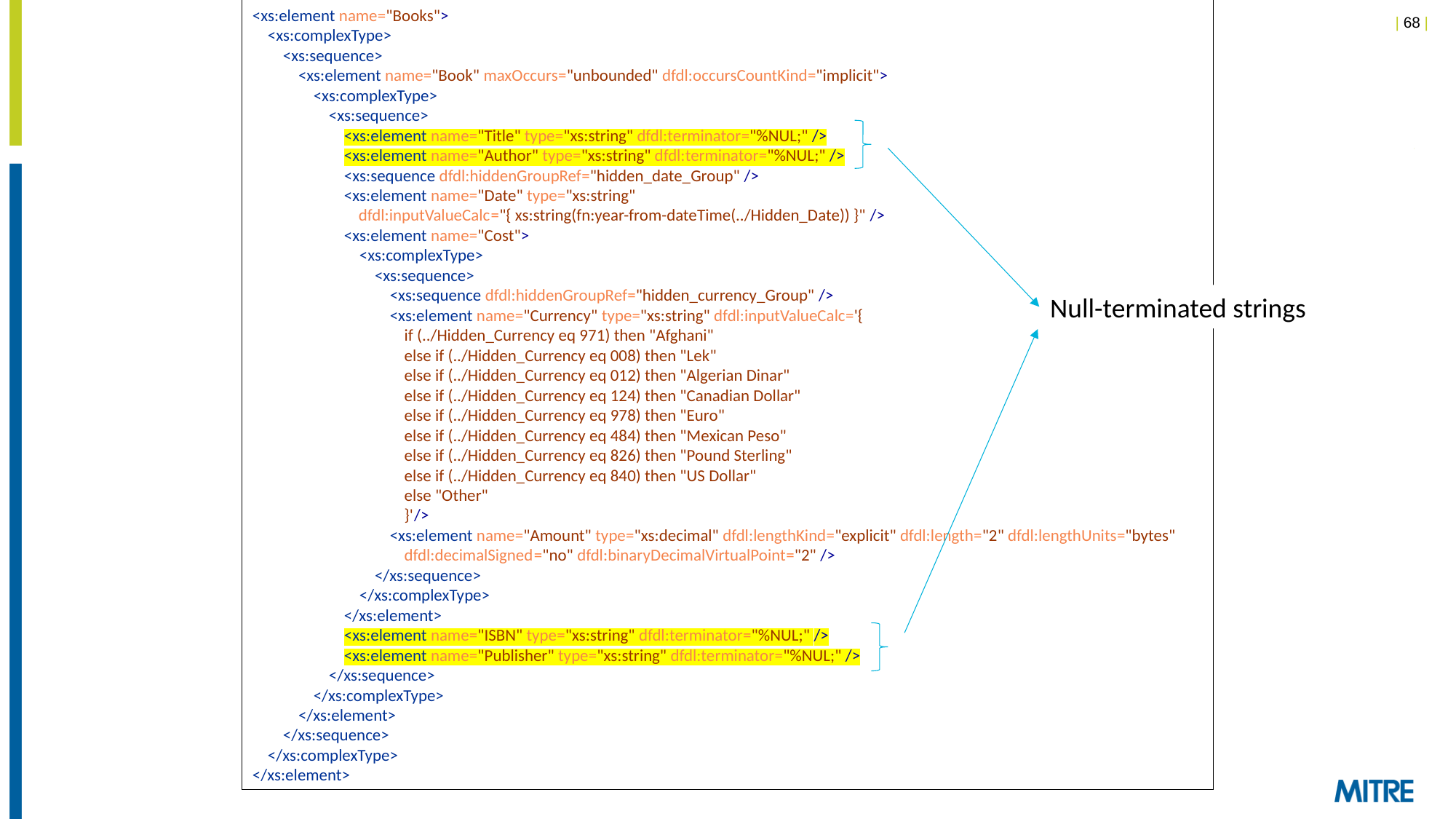

<xs:element name="Books">
    <xs:complexType>
        <xs:sequence>
            <xs:element name="Book" maxOccurs="unbounded" dfdl:occursCountKind="implicit">
                <xs:complexType>
                    <xs:sequence>
                        <xs:element name="Title" type="xs:string" dfdl:terminator="%NUL;" />
                        <xs:element name="Author" type="xs:string" dfdl:terminator="%NUL;" />
                        <xs:sequence dfdl:hiddenGroupRef="hidden_date_Group" />
                        <xs:element name="Date" type="xs:string"
                            dfdl:inputValueCalc="{ xs:string(fn:year-from-dateTime(../Hidden_Date)) }" />
                        <xs:element name="Cost">
                            <xs:complexType>
                                <xs:sequence>
                                    <xs:sequence dfdl:hiddenGroupRef="hidden_currency_Group" />
                                    <xs:element name="Currency" type="xs:string" dfdl:inputValueCalc='{
                                        if (../Hidden_Currency eq 971) then "Afghani"
                                        else if (../Hidden_Currency eq 008) then "Lek"
                                        else if (../Hidden_Currency eq 012) then "Algerian Dinar"
                                        else if (../Hidden_Currency eq 124) then "Canadian Dollar"
                                        else if (../Hidden_Currency eq 978) then "Euro"
                                        else if (../Hidden_Currency eq 484) then "Mexican Peso"
                                        else if (../Hidden_Currency eq 826) then "Pound Sterling"
                                        else if (../Hidden_Currency eq 840) then "US Dollar"
                                        else "Other"
                                        }'/>
                                    <xs:element name="Amount" type="xs:decimal" dfdl:lengthKind="explicit" dfdl:length="2" dfdl:lengthUnits="bytes"
                                        dfdl:decimalSigned="no" dfdl:binaryDecimalVirtualPoint="2" />
                                </xs:sequence>
                            </xs:complexType>
                        </xs:element>
                        <xs:element name="ISBN" type="xs:string" dfdl:terminator="%NUL;" />
                        <xs:element name="Publisher" type="xs:string" dfdl:terminator="%NUL;" />
                    </xs:sequence>
                </xs:complexType>
            </xs:element>
        </xs:sequence>
    </xs:complexType>
</xs:element>

Null-terminated strings